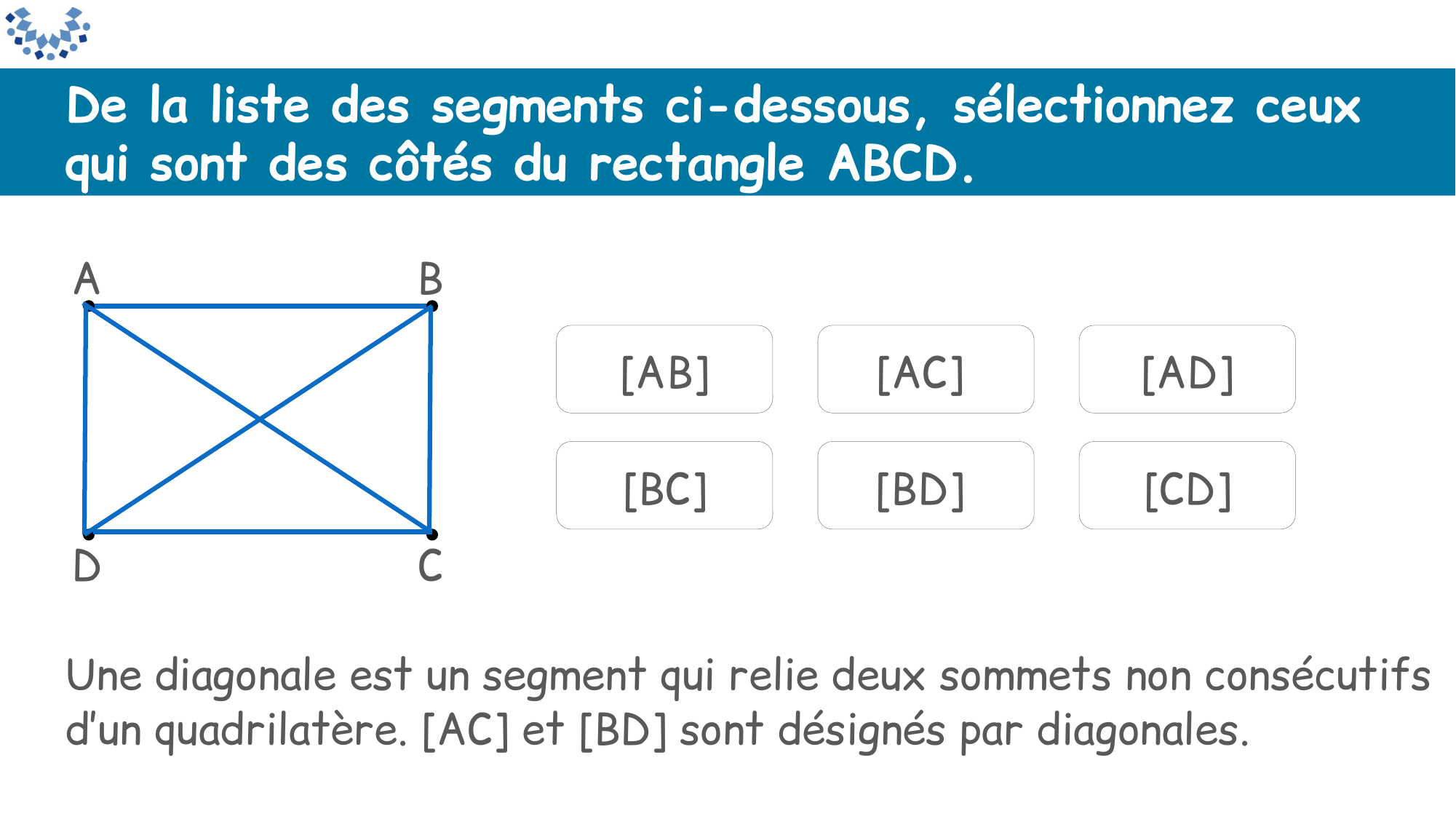

De la liste des segments ci-dessous, sélectionnez ceux qui sont des côtés du rectangle ABCD.
A

B

D
C

[AB]
[AC]
[AD]
[BC]
[BD]
[CD]
Une diagonale est un segment qui relie deux sommets non consécutifs d’un quadrilatère. [AC] et [BD] sont désignés par diagonales.